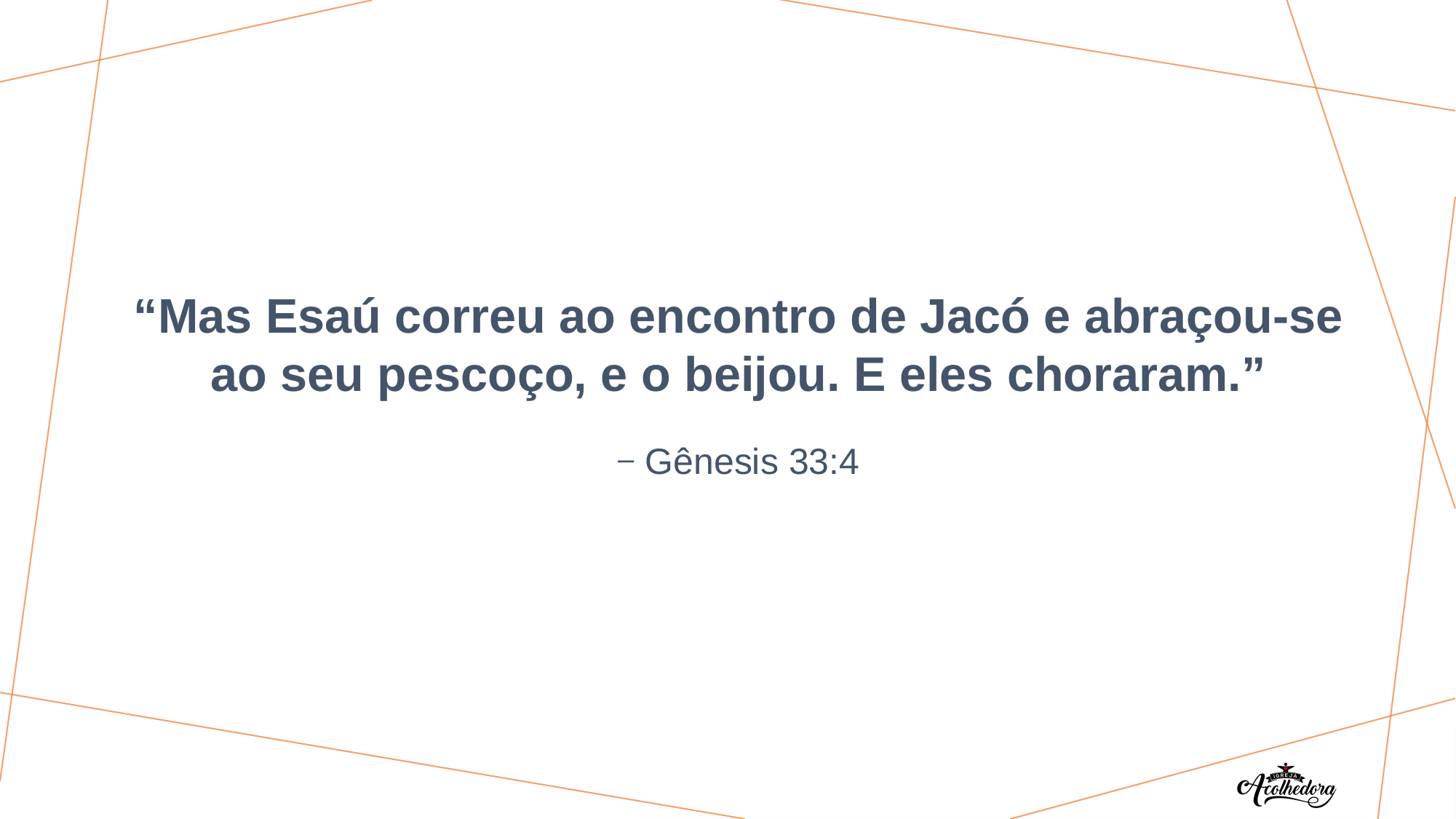

“Mas Esaú correu ao encontro de Jacó e abraçou-se ao seu pescoço, e o beijou. E eles choraram.”
Gênesis 33:4